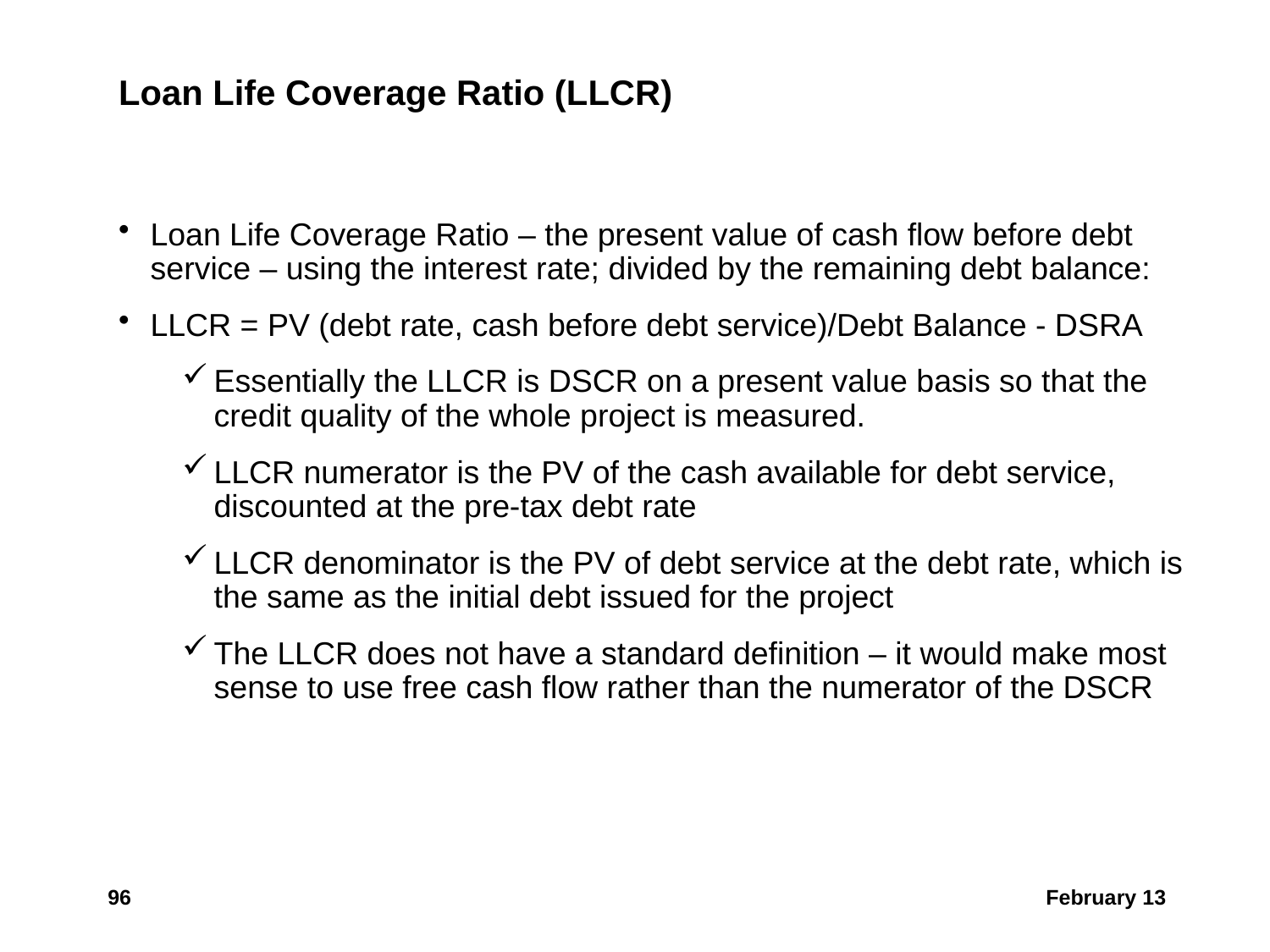

# Loan Life Coverage Ratio (LLCR)
Loan Life Coverage Ratio – the present value of cash flow before debt service – using the interest rate; divided by the remaining debt balance:
LLCR = PV (debt rate, cash before debt service)/Debt Balance - DSRA
Essentially the LLCR is DSCR on a present value basis so that the credit quality of the whole project is measured.
LLCR numerator is the PV of the cash available for debt service, discounted at the pre-tax debt rate
LLCR denominator is the PV of debt service at the debt rate, which is the same as the initial debt issued for the project
The LLCR does not have a standard definition – it would make most sense to use free cash flow rather than the numerator of the DSCR